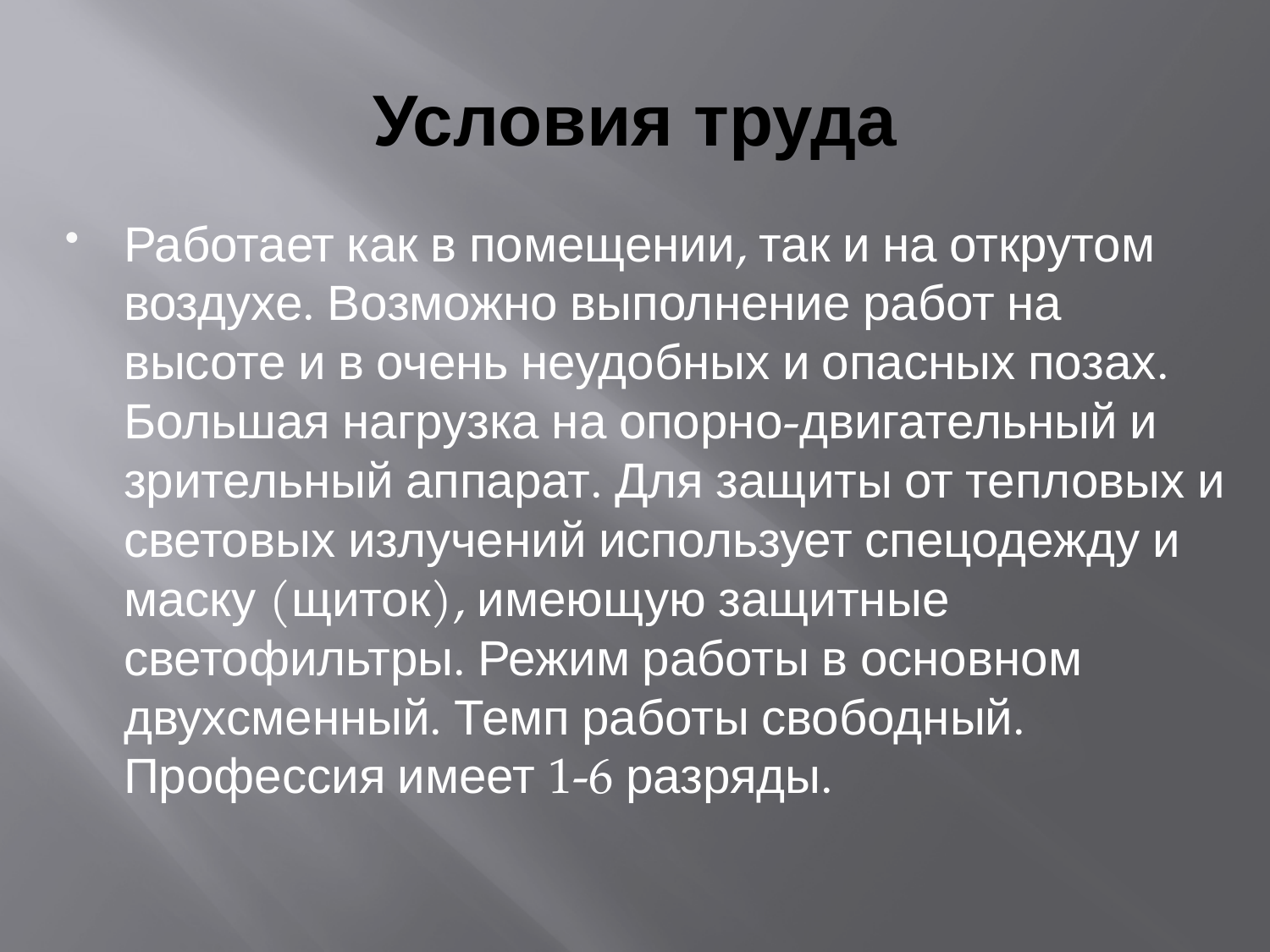

# Условия труда
Работает как в помещении, так и на открутом воздухе. Возможно выполнение работ на высоте и в очень неудобных и опасных позах. Большая нагрузка на опорно-двигательный и зрительный аппарат. Для защиты от тепловых и световых излучений использует спецодежду и маску (щиток), имеющую защитные светофильтры. Режим работы в основном двухсменный. Темп работы свободный. Профессия имеет 1-6 разряды.